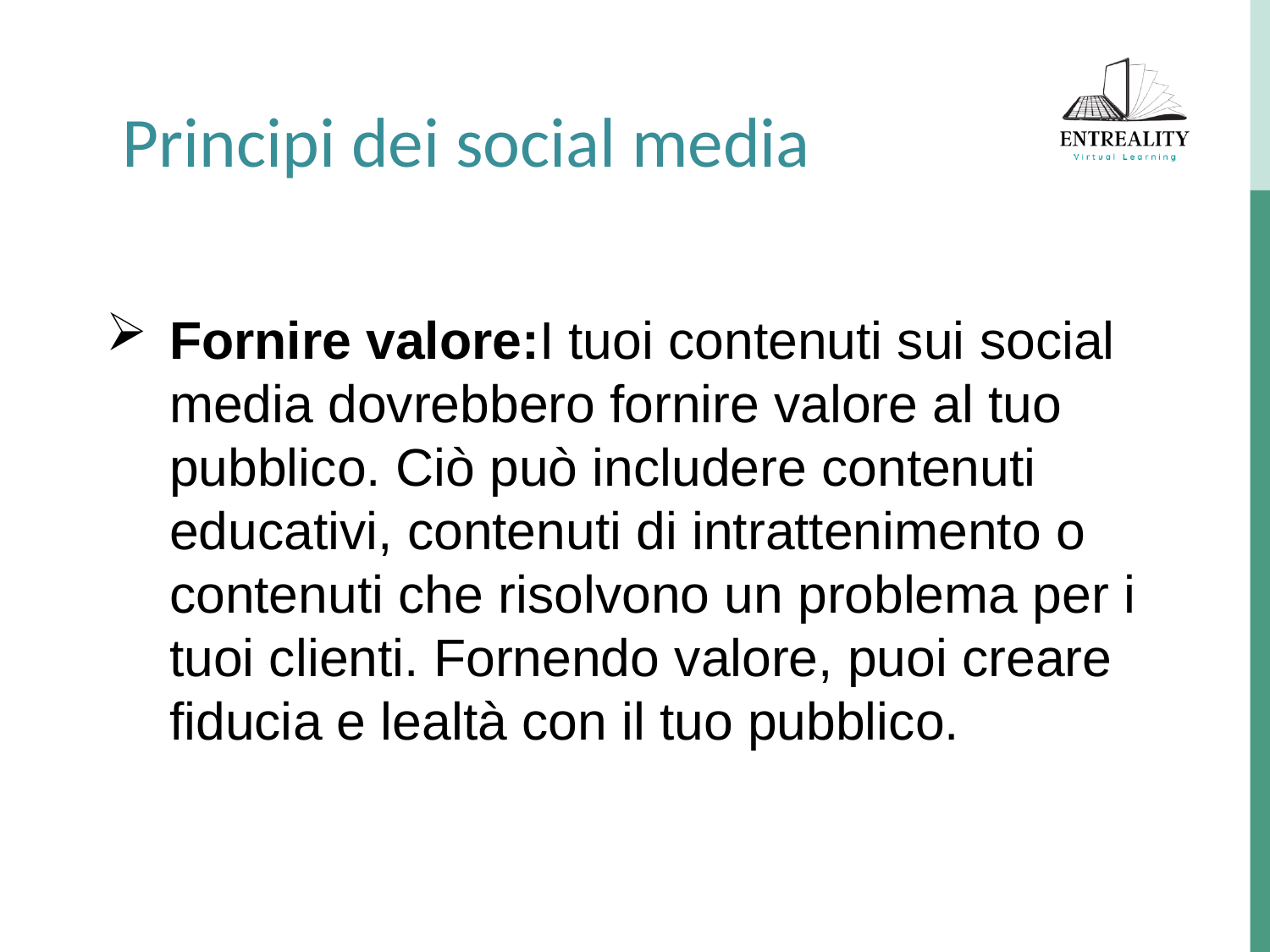

Principi dei social media

Fornire valore:I tuoi contenuti sui social media dovrebbero fornire valore al tuo pubblico. Ciò può includere contenuti educativi, contenuti di intrattenimento o contenuti che risolvono un problema per i tuoi clienti. Fornendo valore, puoi creare fiducia e lealtà con il tuo pubblico.